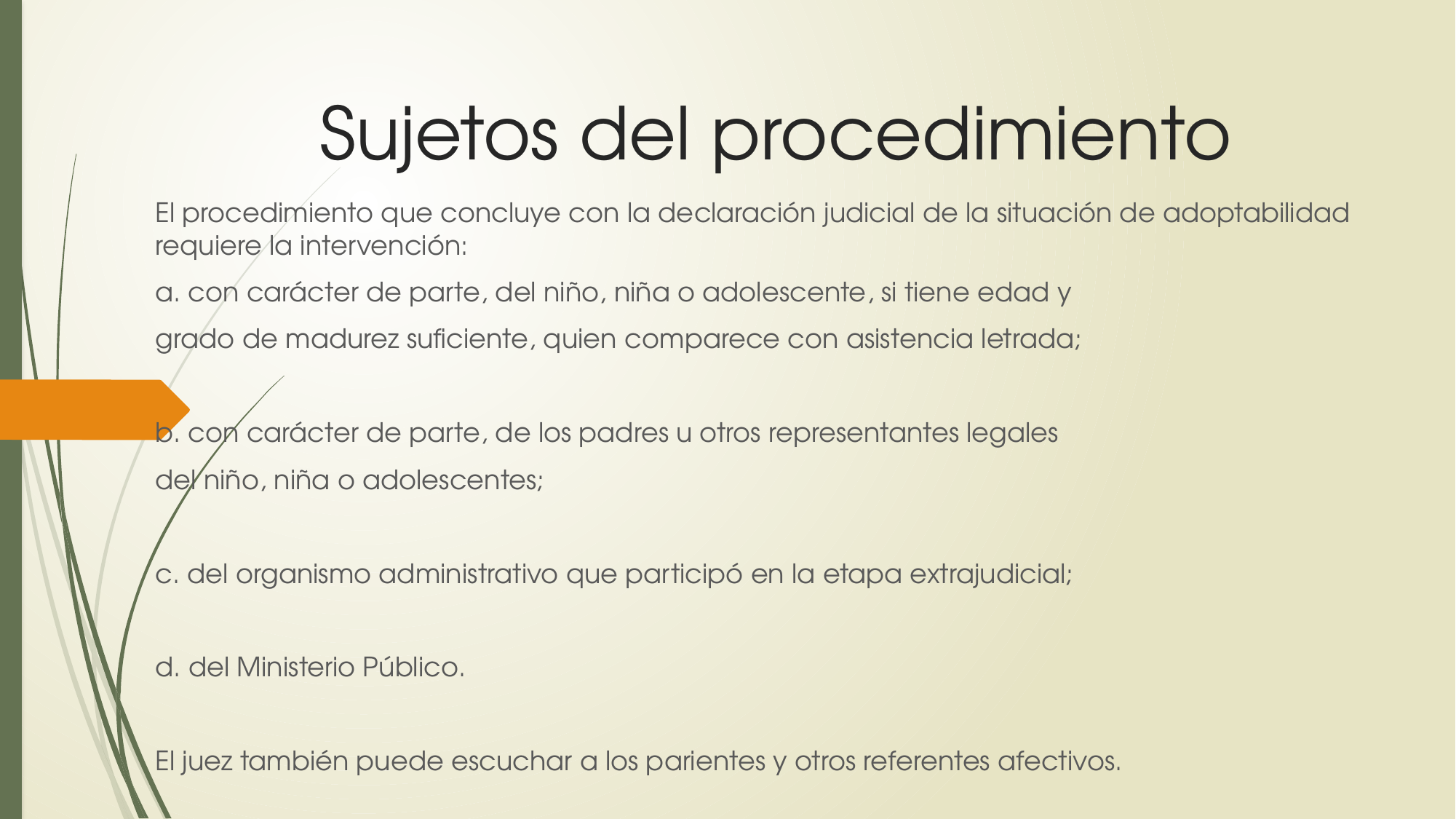

# Sujetos del procedimiento
El procedimiento que concluye con la declaración judicial de la situación de adoptabilidad requiere la intervención:
a. con carácter de parte, del niño, niña o adolescente, si tiene edad y
grado de madurez suficiente, quien comparece con asistencia letrada;

b. con carácter de parte, de los padres u otros representantes legales
del niño, niña o adolescentes;

c. del organismo administrativo que participó en la etapa extrajudicial;

d. del Ministerio Público.

El juez también puede escuchar a los parientes y otros referentes afectivos.